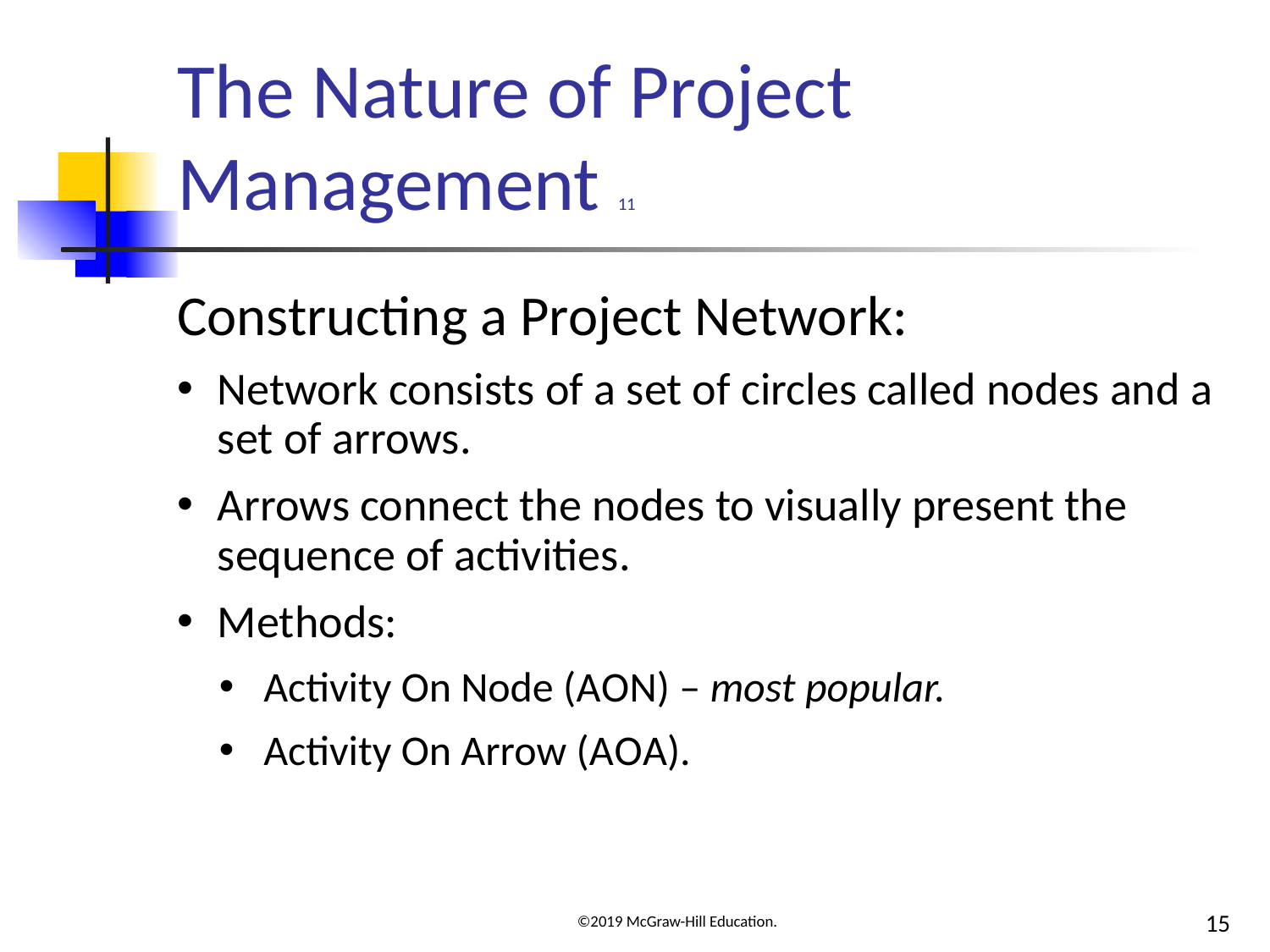

# The Nature of Project Management 11
Constructing a Project Network:
Network consists of a set of circles called nodes and a set of arrows.
Arrows connect the nodes to visually present the sequence of activities.
Methods:
Activity On Node (A O N) – most popular.
Activity On Arrow (A O A).